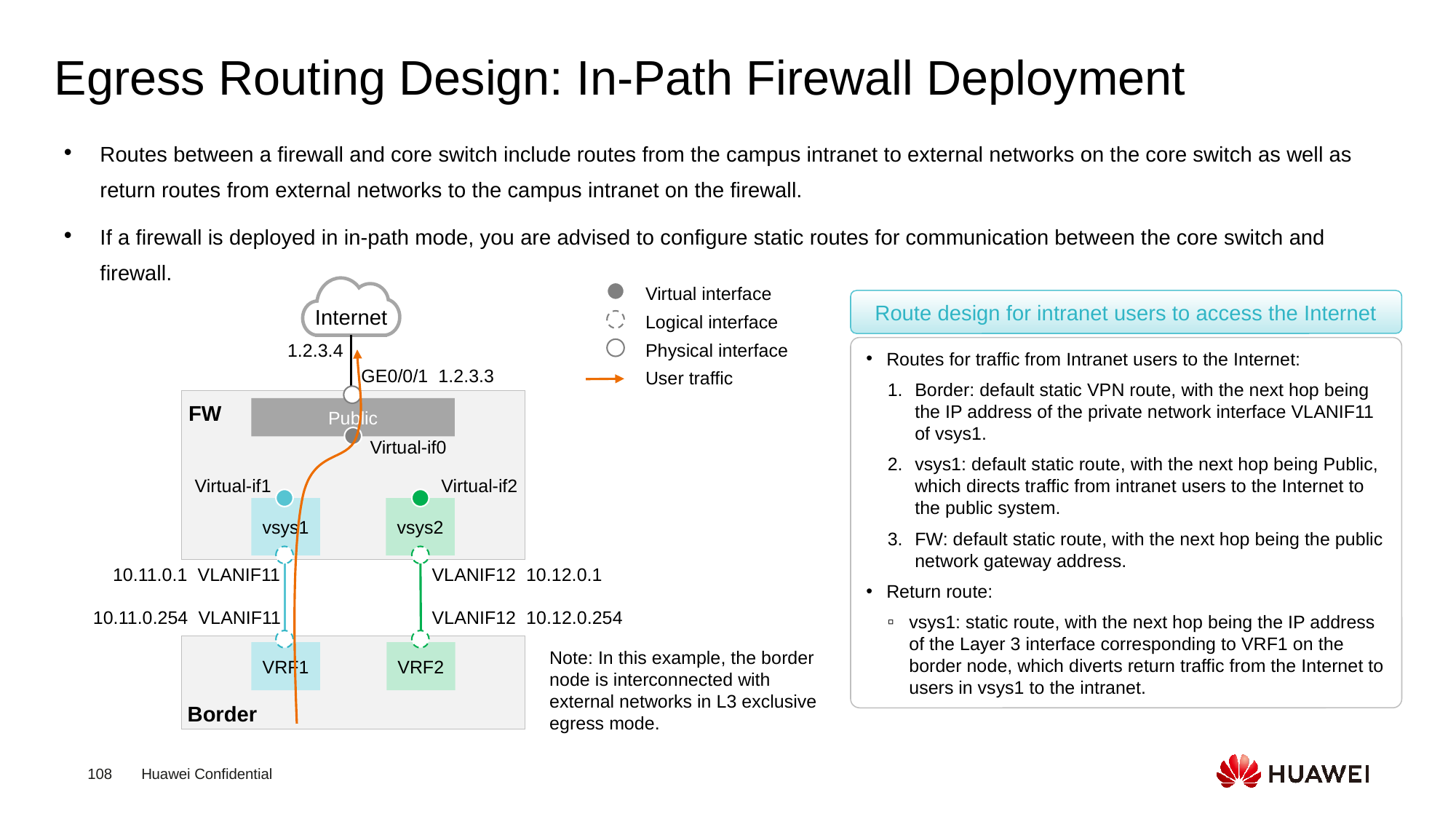

# Egress Routing Design: In-Path Firewall Deployment
Routes between a firewall and core switch include routes from the campus intranet to external networks on the core switch as well as return routes from external networks to the campus intranet on the firewall.
If a firewall is deployed in in-path mode, you are advised to configure static routes for communication between the core switch and firewall.
Virtual interface

Internet

Route design for intranet users to access the Internet
Logical interface

Physical interface
1.2.3.4
Routes for traffic from Intranet users to the Internet:
Border: default static VPN route, with the next hop being the IP address of the private network interface VLANIF11 of vsys1.
vsys1: default static route, with the next hop being Public, which directs traffic from intranet users to the Internet to the public system.
FW: default static route, with the next hop being the public network gateway address.
Return route:
vsys1: static route, with the next hop being the IP address of the Layer 3 interface corresponding to VRF1 on the border node, which diverts return traffic from the Internet to users in vsys1 to the intranet.

GE0/0/1  1.2.3.3
User traffic

FW
Public

Virtual-if0
Virtual-if1
Virtual-if2

vsys1
vsys2

10.11.0.1  VLANIF11
VLANIF12  10.12.0.1
10.11.0.254  VLANIF11
VLANIF12  10.12.0.254

Note: In this example, the border node is interconnected with external networks in L3 exclusive egress mode.
VRF1
VRF2
Border